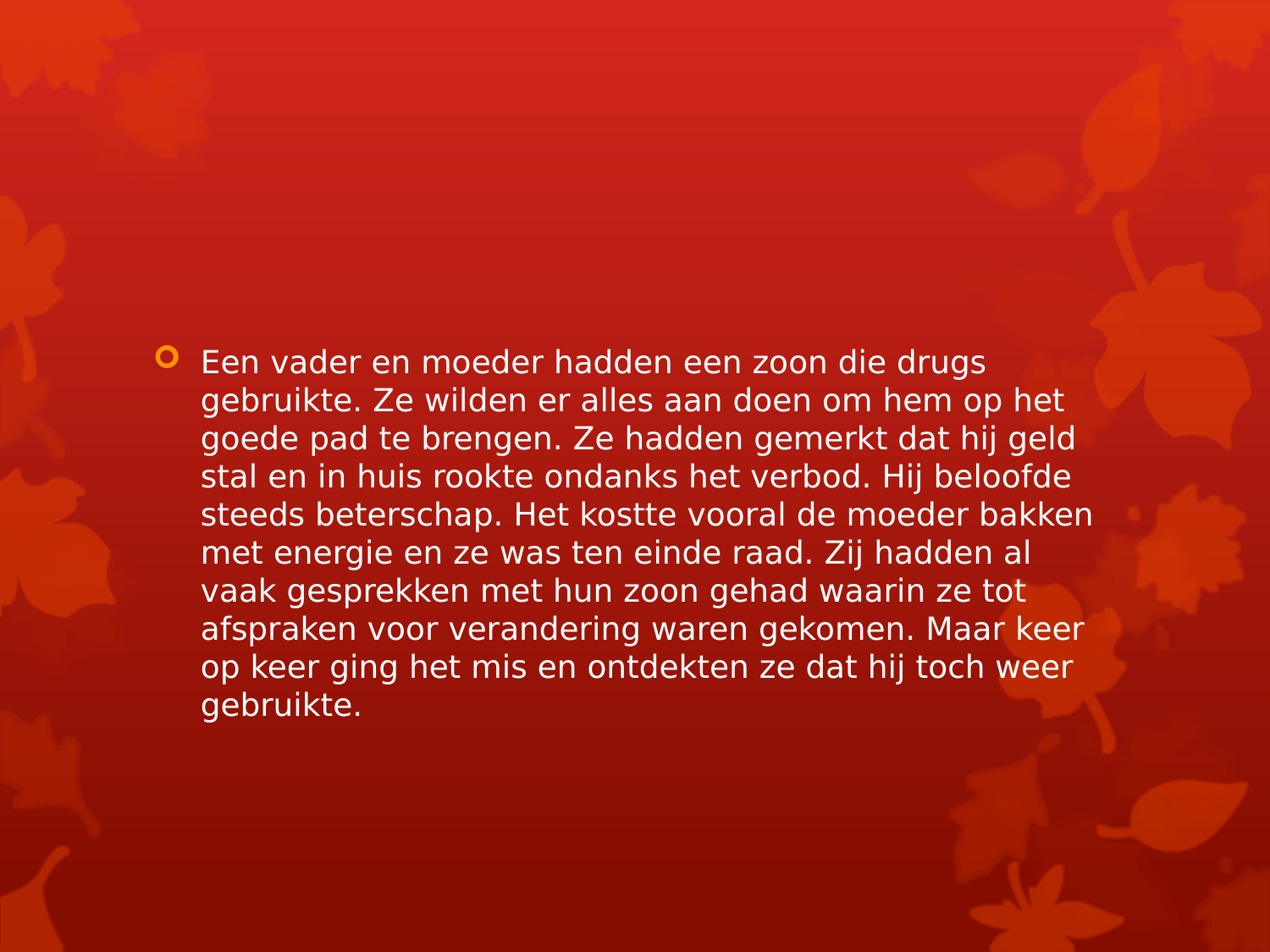

#
Een vader en moeder hadden een zoon die drugs gebruikte. Ze wilden er alles aan doen om hem op het goede pad te brengen. Ze hadden gemerkt dat hij geld stal en in huis rookte ondanks het verbod. Hij beloofde steeds beterschap. Het kostte vooral de moeder bakken met energie en ze was ten einde raad. Zij hadden al vaak gesprekken met hun zoon gehad waarin ze tot afspraken voor verandering waren gekomen. Maar keer op keer ging het mis en ontdekten ze dat hij toch weer gebruikte.